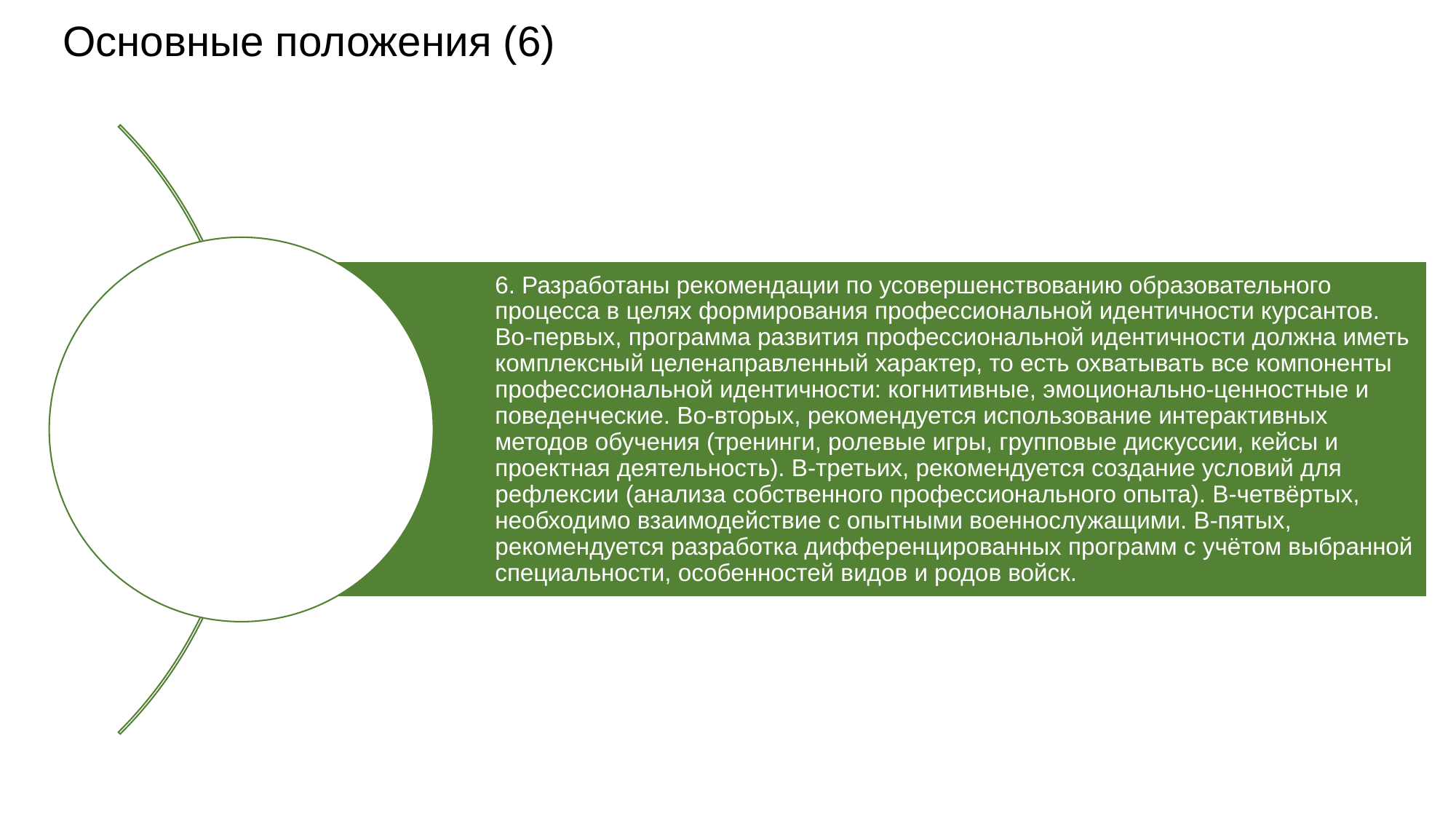

Основные положения (6)
6. Разработаны рекомендации по усовершенствованию образовательного процесса в целях формирования профессиональной идентичности курсантов. Во-первых, программа развития профессиональной идентичности должна иметь комплексный целенаправленный характер, то есть охватывать все компоненты профессиональной идентичности: когнитивные, эмоционально-ценностные и поведенческие. Во-вторых, рекомендуется использование интерактивных методов обучения (тренинги, ролевые игры, групповые дискуссии, кейсы и проектная деятельность). В-третьих, рекомендуется создание условий для рефлексии (анализа собственного профессионального опыта). В-четвёртых, необходимо взаимодействие с опытными военнослужащими. В-пятых, рекомендуется разработка дифференцированных программ с учётом выбранной специальности, особенностей видов и родов войск.